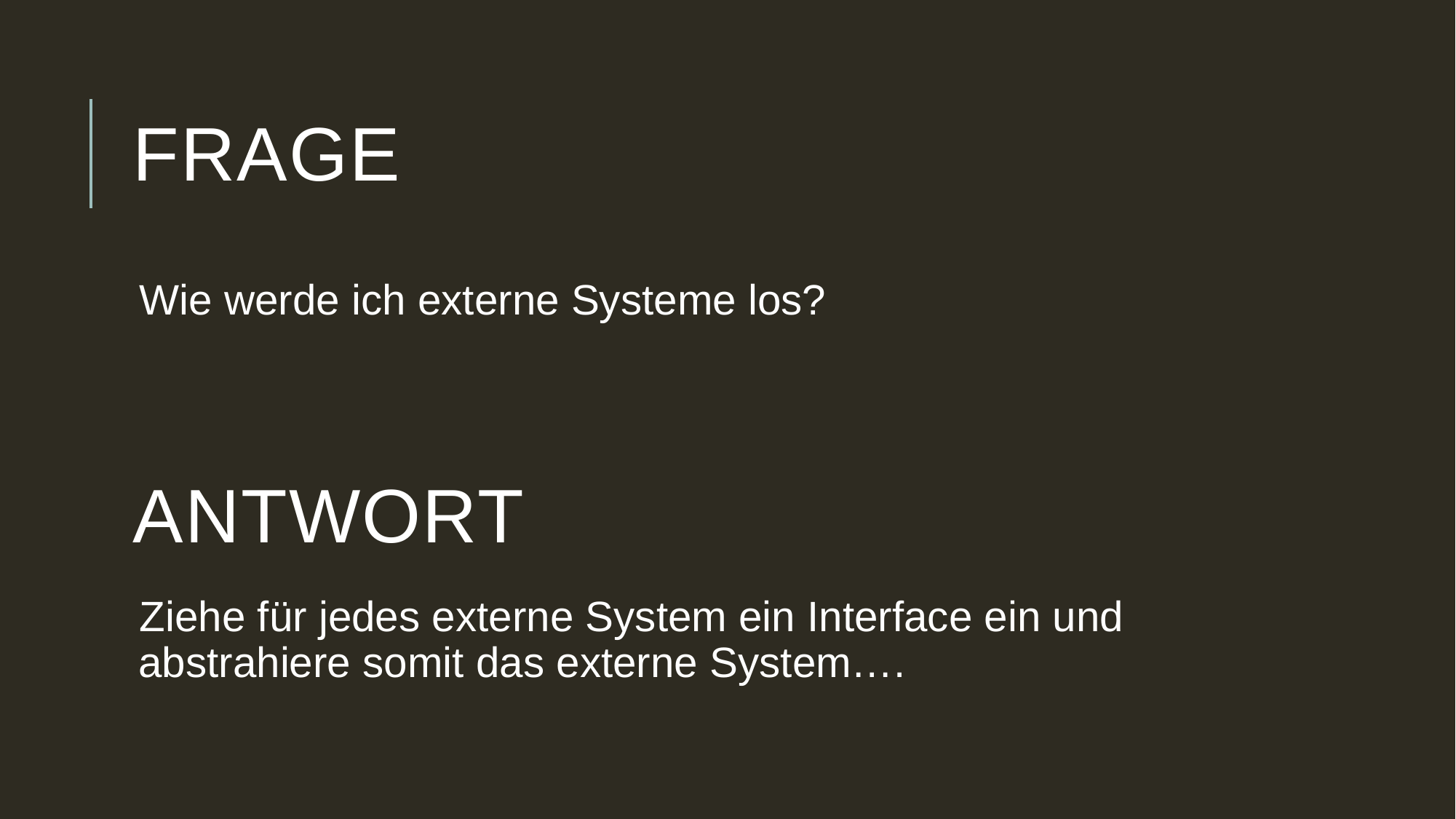

# Frage
Wie werde ich externe Systeme los?
Antwort
Ziehe für jedes externe System ein Interface ein und abstrahiere somit das externe System….